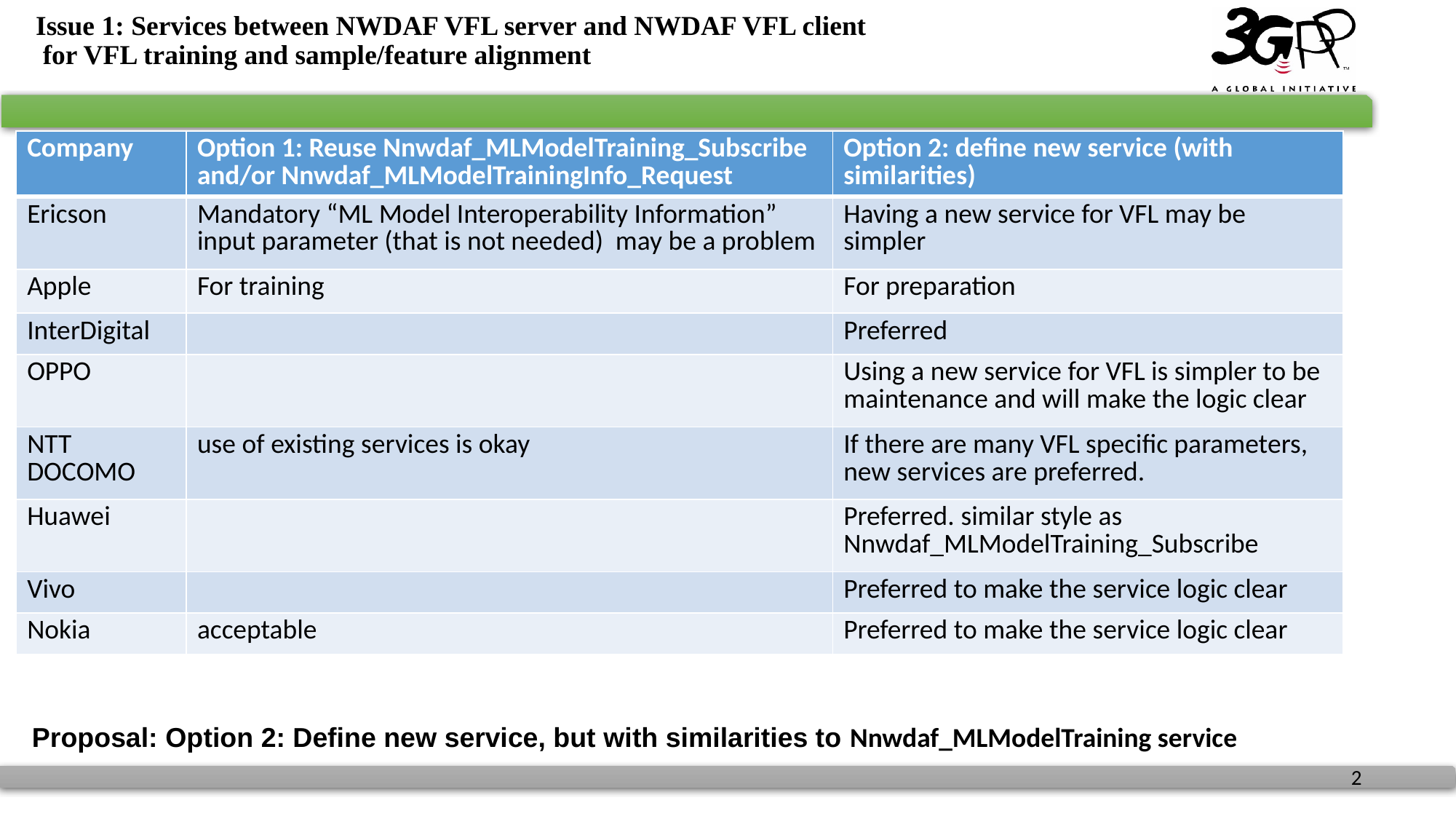

# Issue 1: Services between NWDAF VFL server and NWDAF VFL client for VFL training and sample/feature alignment
| Company | Option 1: Reuse Nnwdaf\_MLModelTraining\_Subscribe and/or Nnwdaf\_MLModelTrainingInfo\_Request | Option 2: define new service (with similarities) |
| --- | --- | --- |
| Ericson | Mandatory “ML Model Interoperability Information” input parameter (that is not needed) may be a problem | Having a new service for VFL may be simpler |
| Apple | For training | For preparation |
| InterDigital |  | Preferred |
| OPPO |  | Using a new service for VFL is simpler to be maintenance and will make the logic clear |
| NTT DOCOMO | use of existing services is okay | If there are many VFL specific parameters, new services are preferred. |
| Huawei |  | Preferred. similar style as Nnwdaf\_MLModelTraining\_Subscribe |
| Vivo |  | Preferred to make the service logic clear |
| Nokia | acceptable | Preferred to make the service logic clear |
Proposal: Option 2: Define new service, but with similarities to Nnwdaf_MLModelTraining service